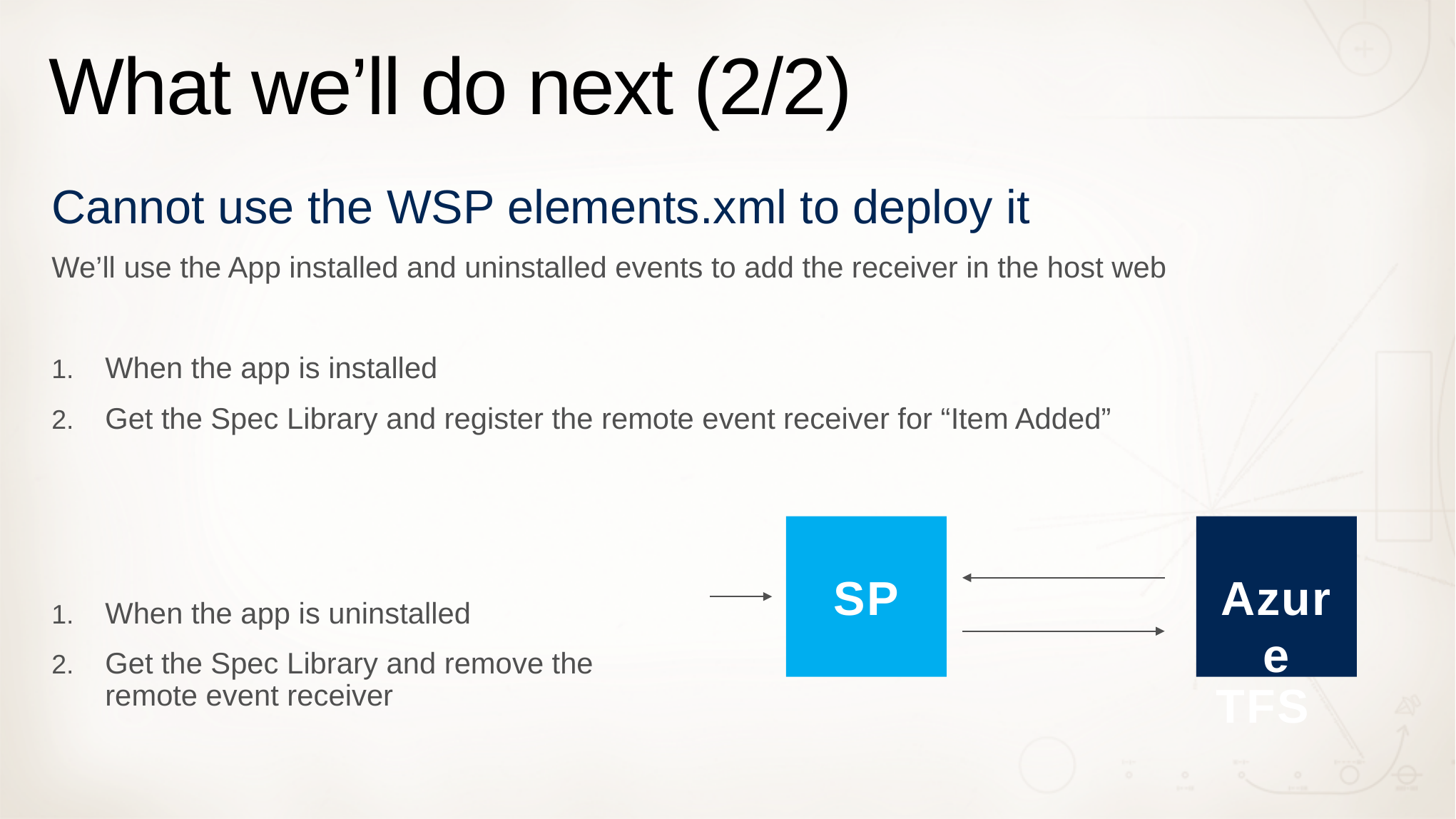

# What we’ll do next (2/2)
Cannot use the WSP elements.xml to deploy it
We’ll use the App installed and uninstalled events to add the receiver in the host web

When the app is installed
Get the Spec Library and register the remote event receiver for “Item Added”

When the app is uninstalled
Get the Spec Library and remove the remote event receiver

Azure
SP
TFS